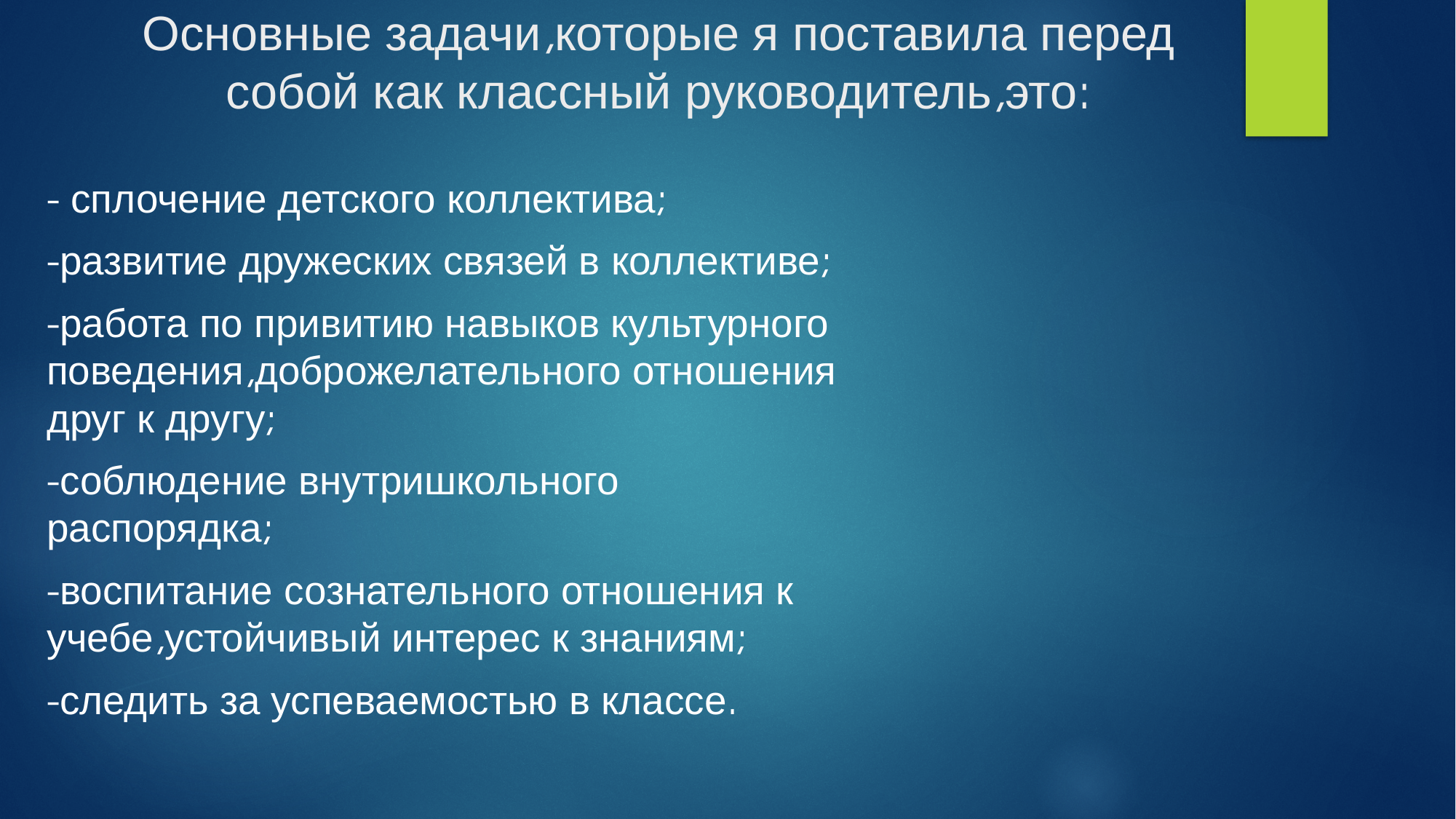

# Основные задачи,которые я поставила перед собой как классный руководитель,это:
- сплочение детского коллектива;
-развитие дружеских связей в коллективе;
-работа по привитию навыков культурного поведения,доброжелательного отношения друг к другу;
-соблюдение внутришкольного распорядка;
-воспитание сознательного отношения к учебе,устойчивый интерес к знаниям;
-следить за успеваемостью в классе.